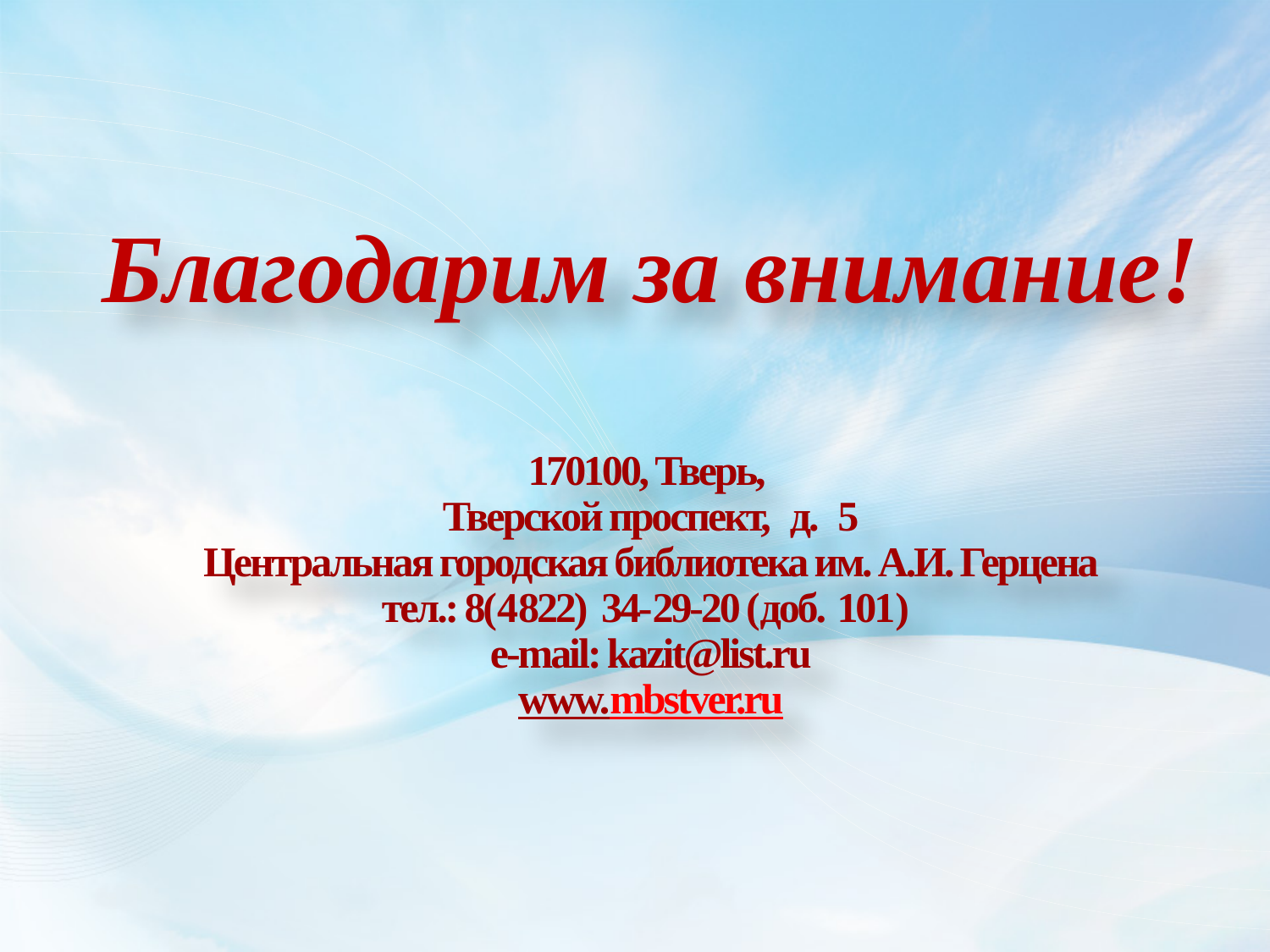

Благодарим за внимание!
170100, Тверь,
Тверской проспект,  д.  5
Центральная городская библиотека им. А.И. Герцена
тел.: 8(4822)  34-29-20 (доб. 101)
e-mail: kazit@list.ru
www.mbstver.ru